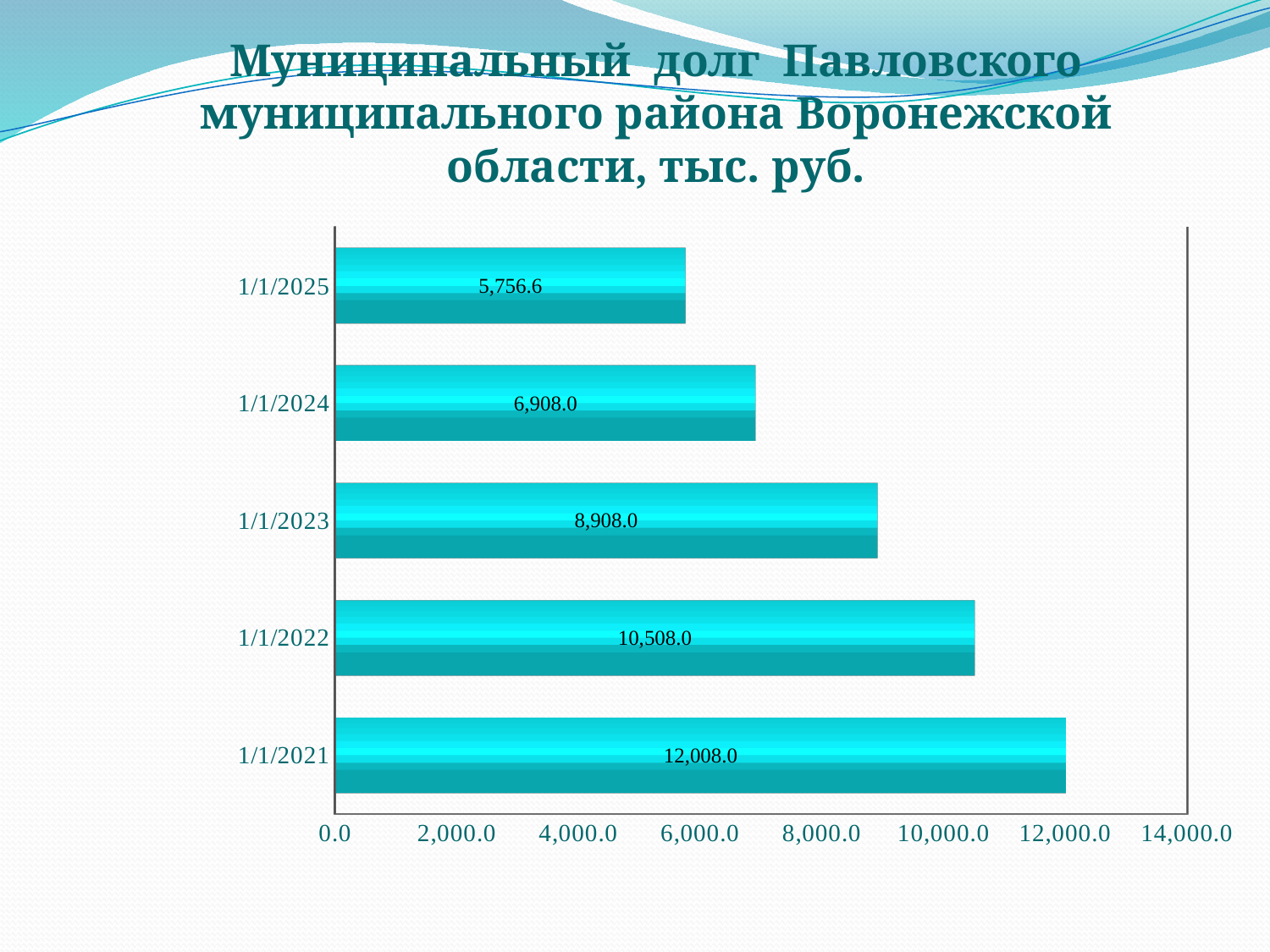

Муниципальный  долг  Павловского муниципального района Воронежской области, тыс. руб.

[unsupported chart]